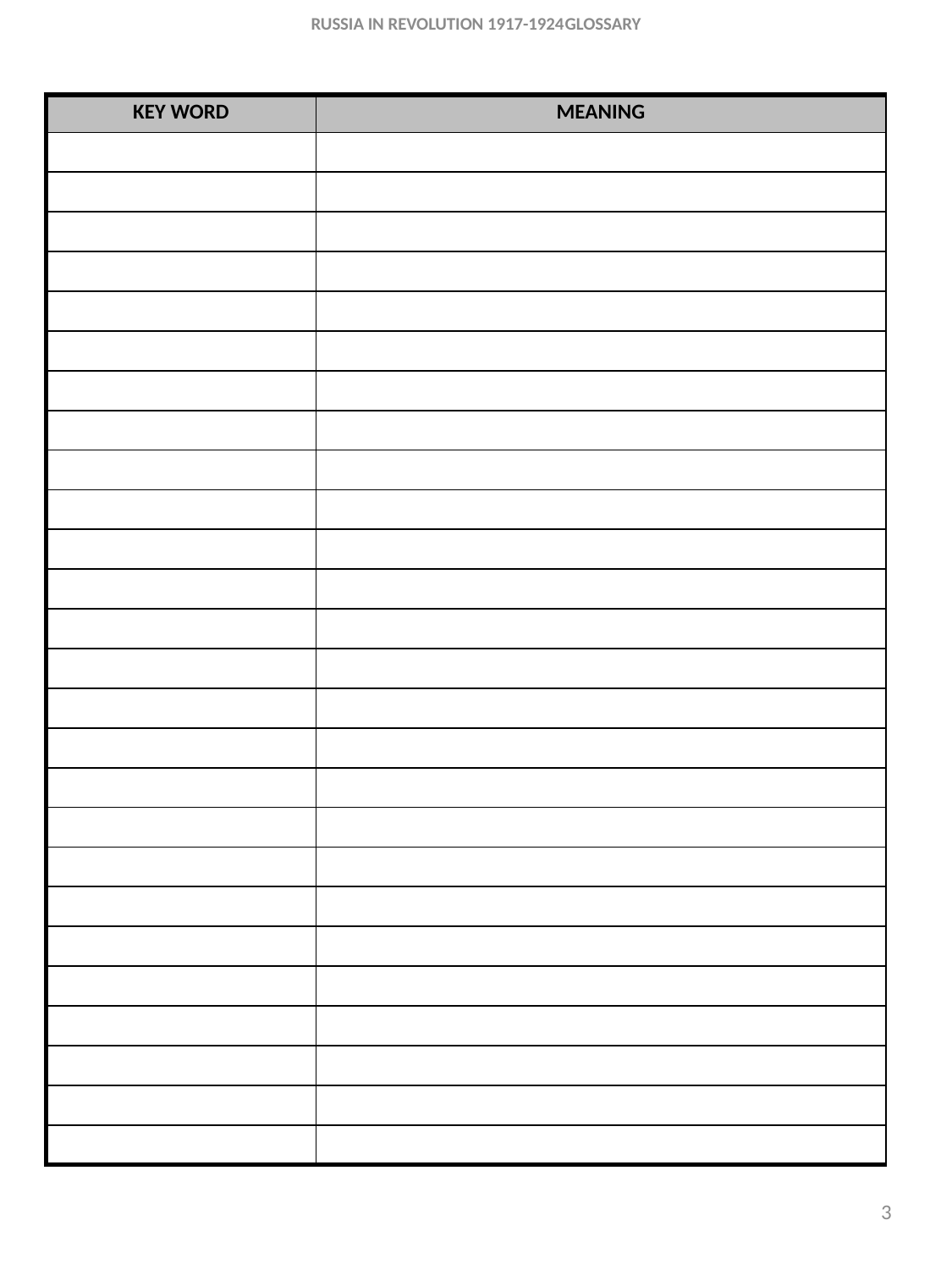

RUSSIA IN REVOLUTION 1917-1924	GLOSSARY

| KEY WORD | MEANING |
| --- | --- |
|  |  |
|  |  |
|  |  |
|  |  |
|  |  |
|  |  |
|  |  |
|  |  |
|  |  |
|  |  |
|  |  |
|  |  |
|  |  |
|  |  |
|  |  |
|  |  |
|  |  |
|  |  |
|  |  |
|  |  |
|  |  |
|  |  |
|  |  |
|  |  |
|  |  |
|  |  |
3